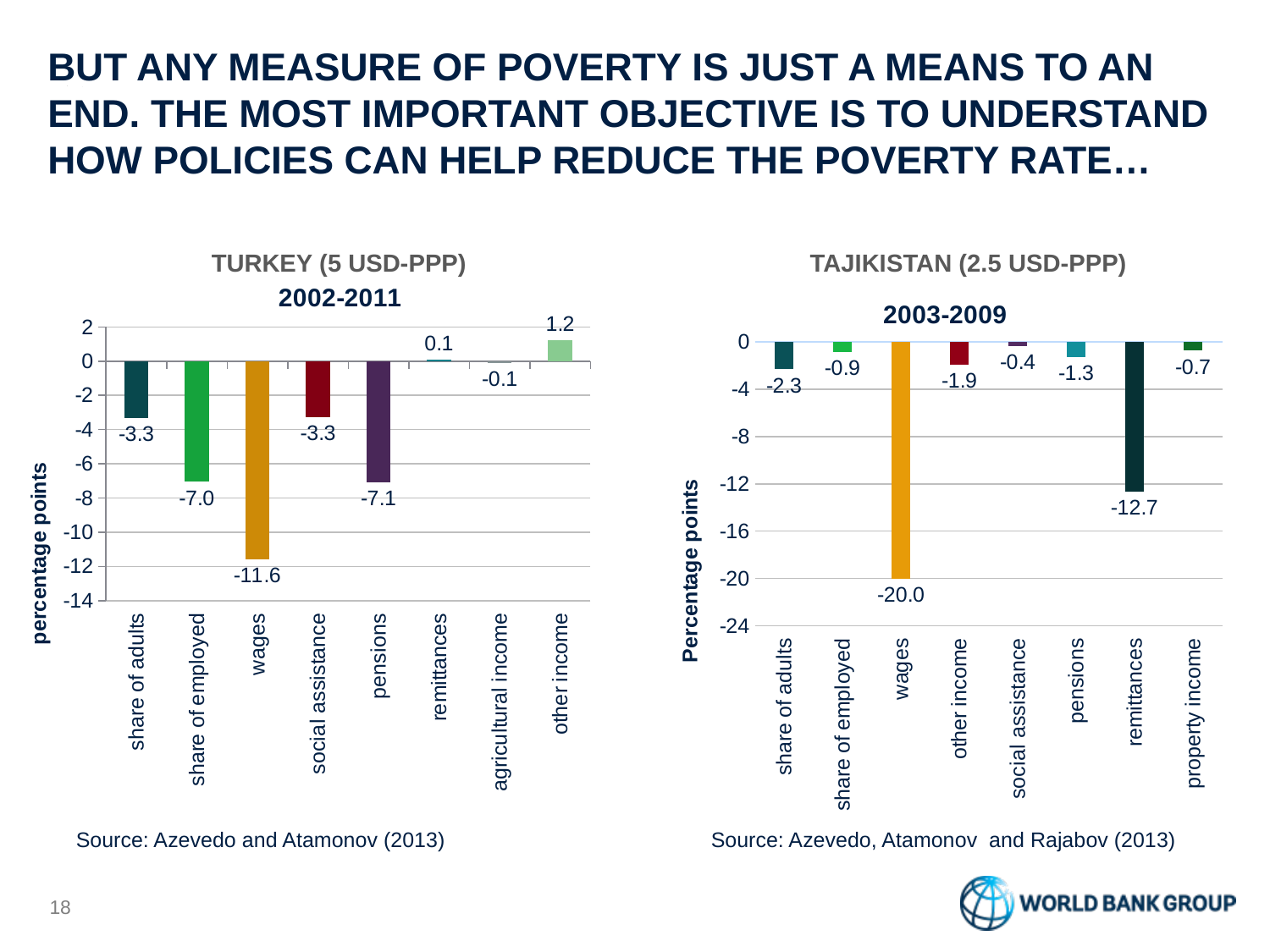

# BUT ANY MEASURE OF POVERTY IS JUST A MEANS TO AN END. THE MOST IMPORTANT OBJECTIVE IS TO UNDERSTAND HOW POLICIES CAN HELP REDUCE THE POVERTY RATE…
TURKEY (5 USD-PPP)
TAJIKISTAN (2.5 USD-PPP)

### Chart: 2002-2011

| Category |  |
|---|---|
| share of adults | -3.324 |
| share of employed | -7.045 |
| wages | -11.582 |
| social assistance | -3.266 |
| pensions | -7.063 |
| remittances | 0.099 |
| agricultural income | -0.084 |
| other income | 1.216 |

### Chart: 2003-2009

| Category |  |
|---|---|
| share of adults | -2.316 |
| share of employed | -0.858 |
| wages | -20.026 |
| other income | -1.946 |
| social assistance | -0.363 |
| pensions | -1.276 |
| remittances | -12.662 |
| property income | -0.741 |
Source: Azevedo, Atamonov  and Rajabov (2013)
Source: Azevedo and Atamonov (2013)
18